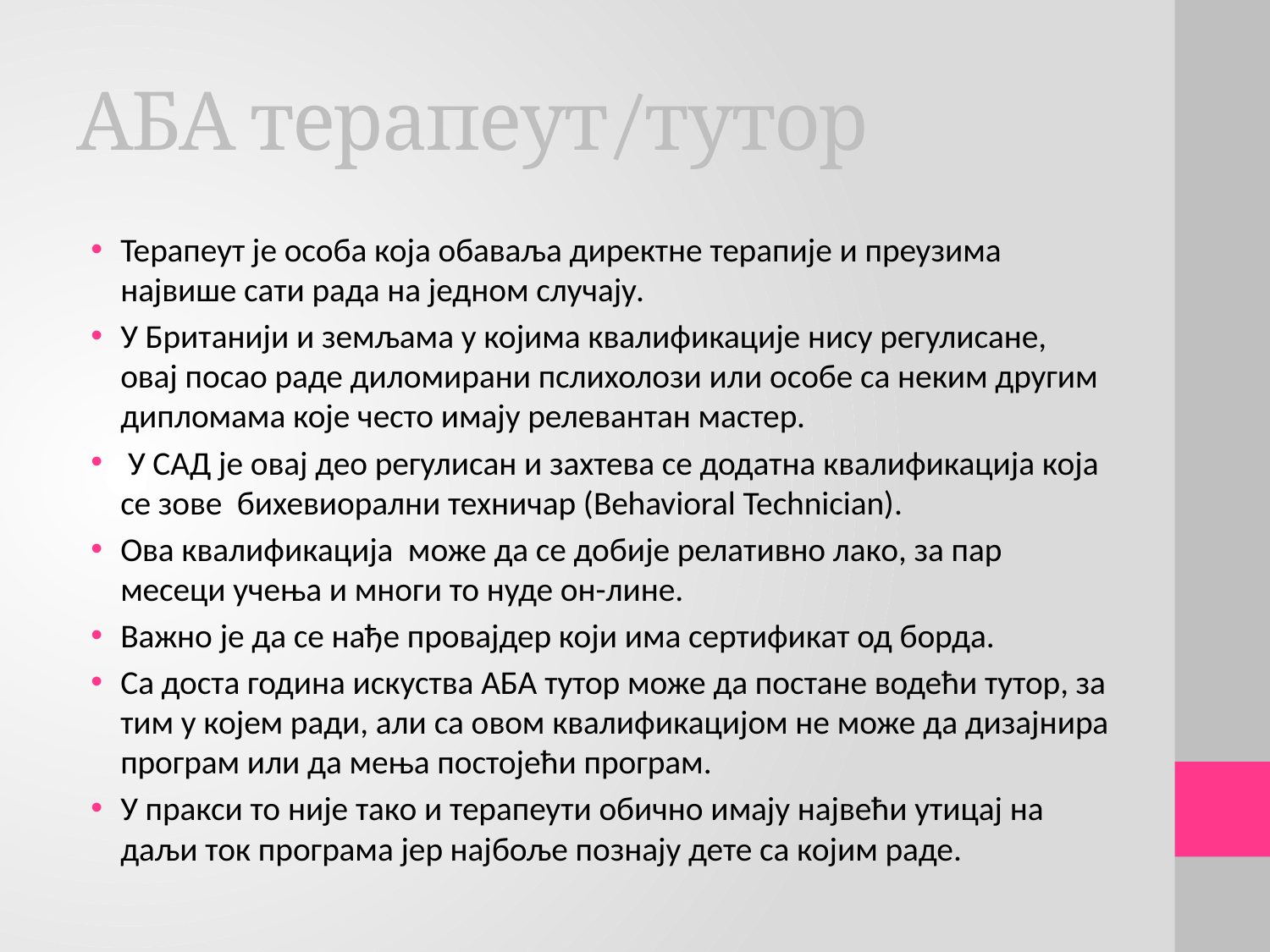

# АБА терапеут/тутор
Терапеут је особа која обаваља директне терапије и преузима највише сати рада на једном случају.
У Британији и земљама у којима квалификације нису регулисане,  овај посао раде диломирани пслихолози или особе са неким другим дипломама које често имају релевантан мастер.
 У САД је овај део регулисан и захтева се додатна квалификација која се зове  бихевиорални техничар (Behavioral Technician).
Ова квалификација  може да се добије релативно лако, за пар месеци учења и многи то нуде он-лине.
Важно је да се нађе провајдер који има сертификат од борда.
Са доста година искуства АБА тутор може да постане водећи тутор, за тим у којем ради, али са овом квалификацијом не може да дизајнира програм или да мења постојећи програм.
У пракси то није тако и терапеути обично имају највећи утицај на даљи ток програма јер најбоље познају дете са којим раде.